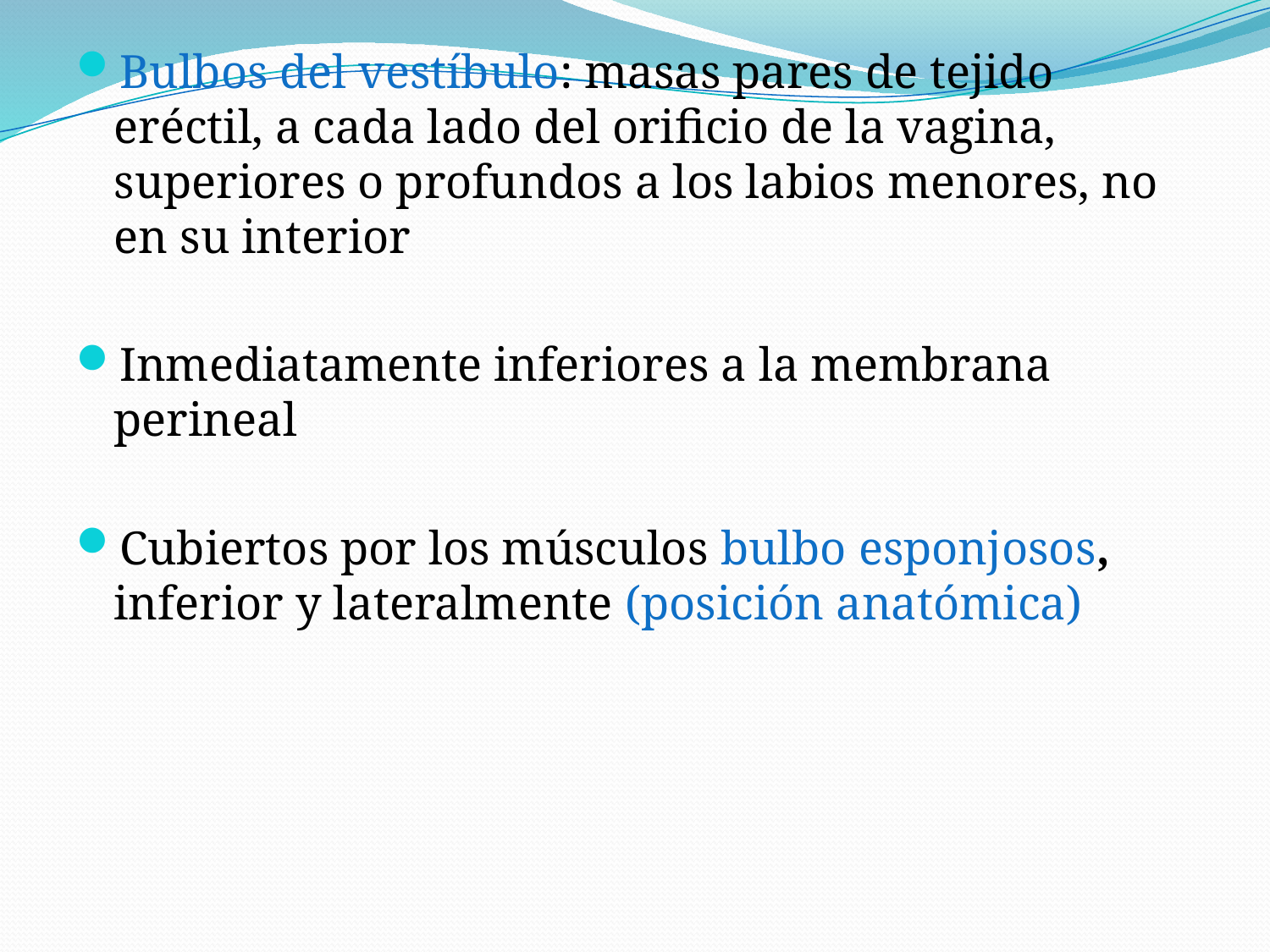

Bulbos del vestíbulo: masas pares de tejido eréctil, a cada lado del orificio de la vagina, superiores o profundos a los labios menores, no en su interior

Inmediatamente inferiores a la membrana perineal

Cubiertos por los músculos bulbo esponjosos, inferior y lateralmente (posición anatómica)